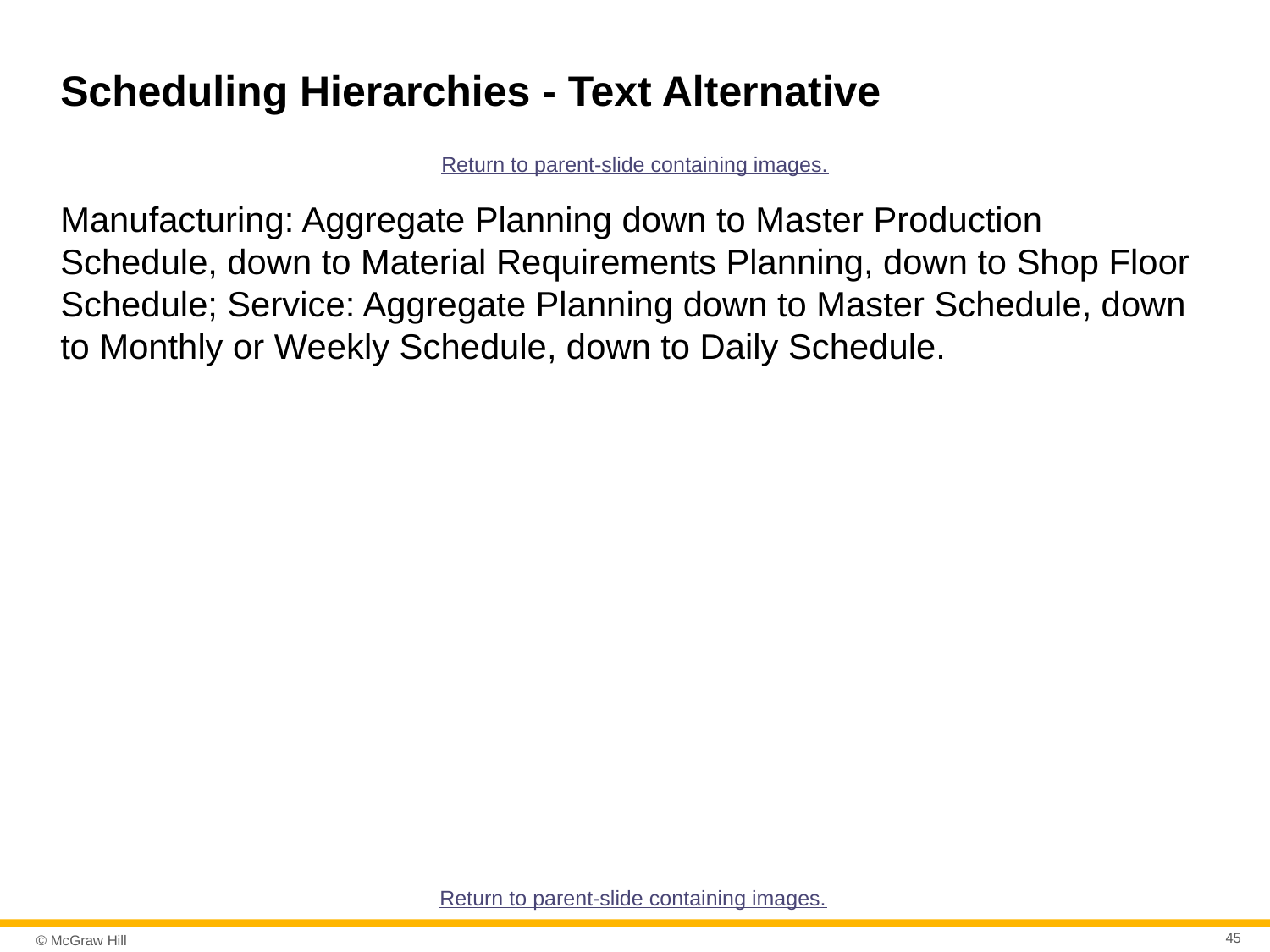

# Scheduling Hierarchies - Text Alternative
Return to parent-slide containing images.
Manufacturing: Aggregate Planning down to Master Production Schedule, down to Material Requirements Planning, down to Shop Floor Schedule; Service: Aggregate Planning down to Master Schedule, down to Monthly or Weekly Schedule, down to Daily Schedule.
Return to parent-slide containing images.